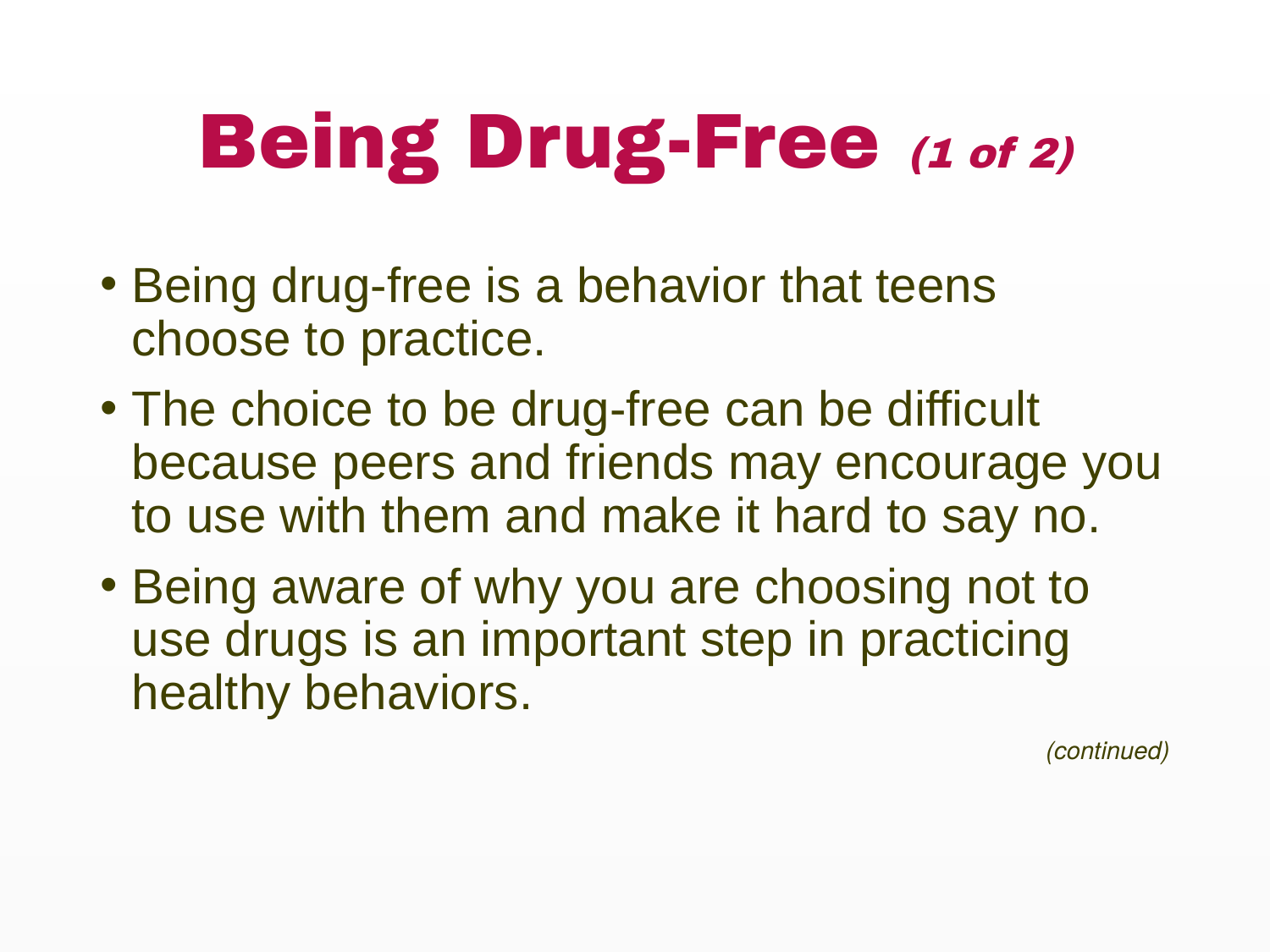

# Being Drug-Free (1 of 2)
Being drug-free is a behavior that teens choose to practice.
The choice to be drug-free can be difficult because peers and friends may encourage you to use with them and make it hard to say no.
Being aware of why you are choosing not to use drugs is an important step in practicing healthy behaviors.
(continued)